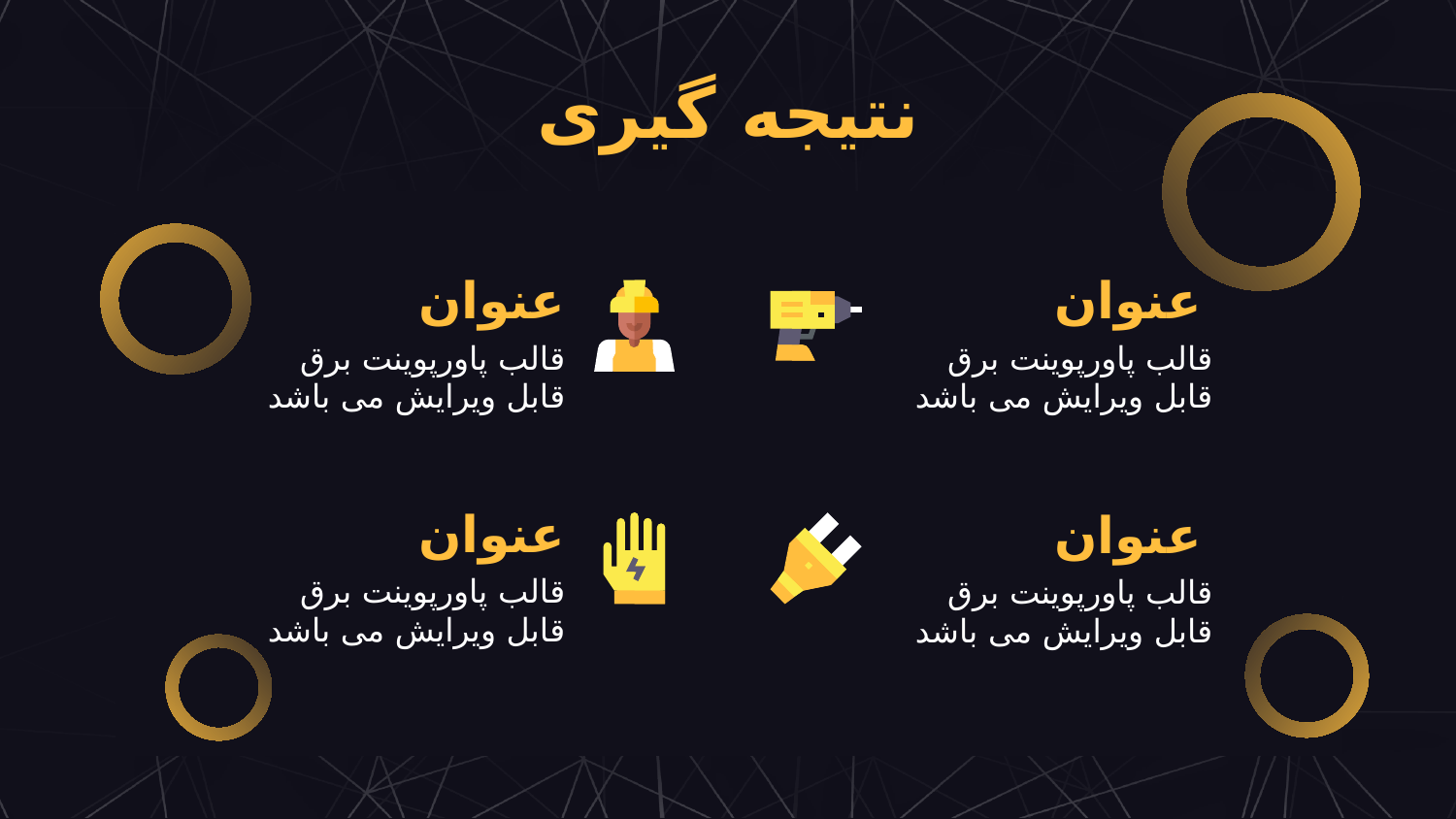

نتیجه گیری
# عنوان
عنوان

قالب پاورپوینت برق قابل ویرایش می باشد
قالب پاورپوینت برق قابل ویرایش می باشد
عنوان
عنوان

قالب پاورپوینت برق قابل ویرایش می باشد
قالب پاورپوینت برق قابل ویرایش می باشد